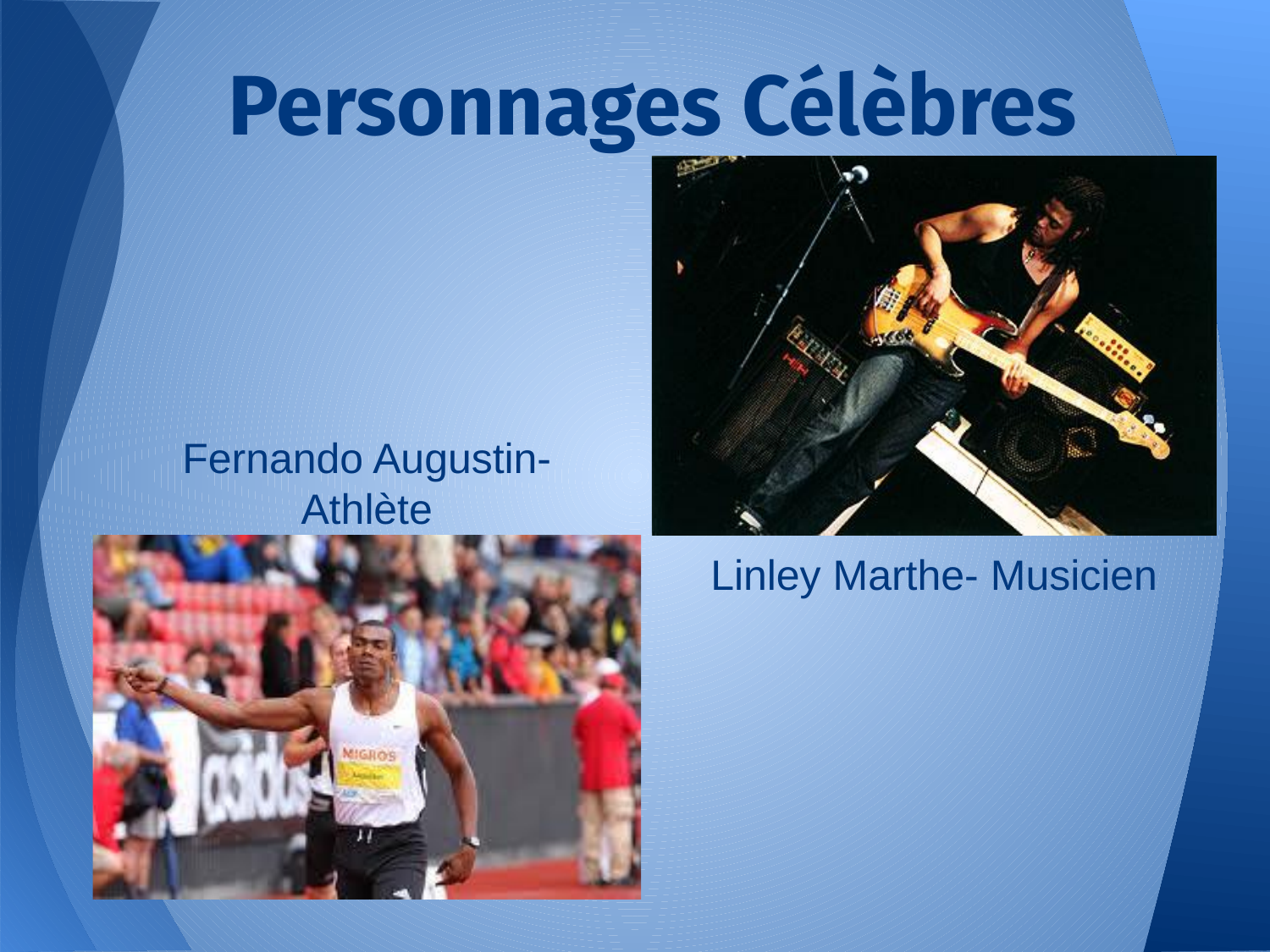

# Personnages Célèbres

Fernando Augustin- Athlète

Linley Marthe- Musicien